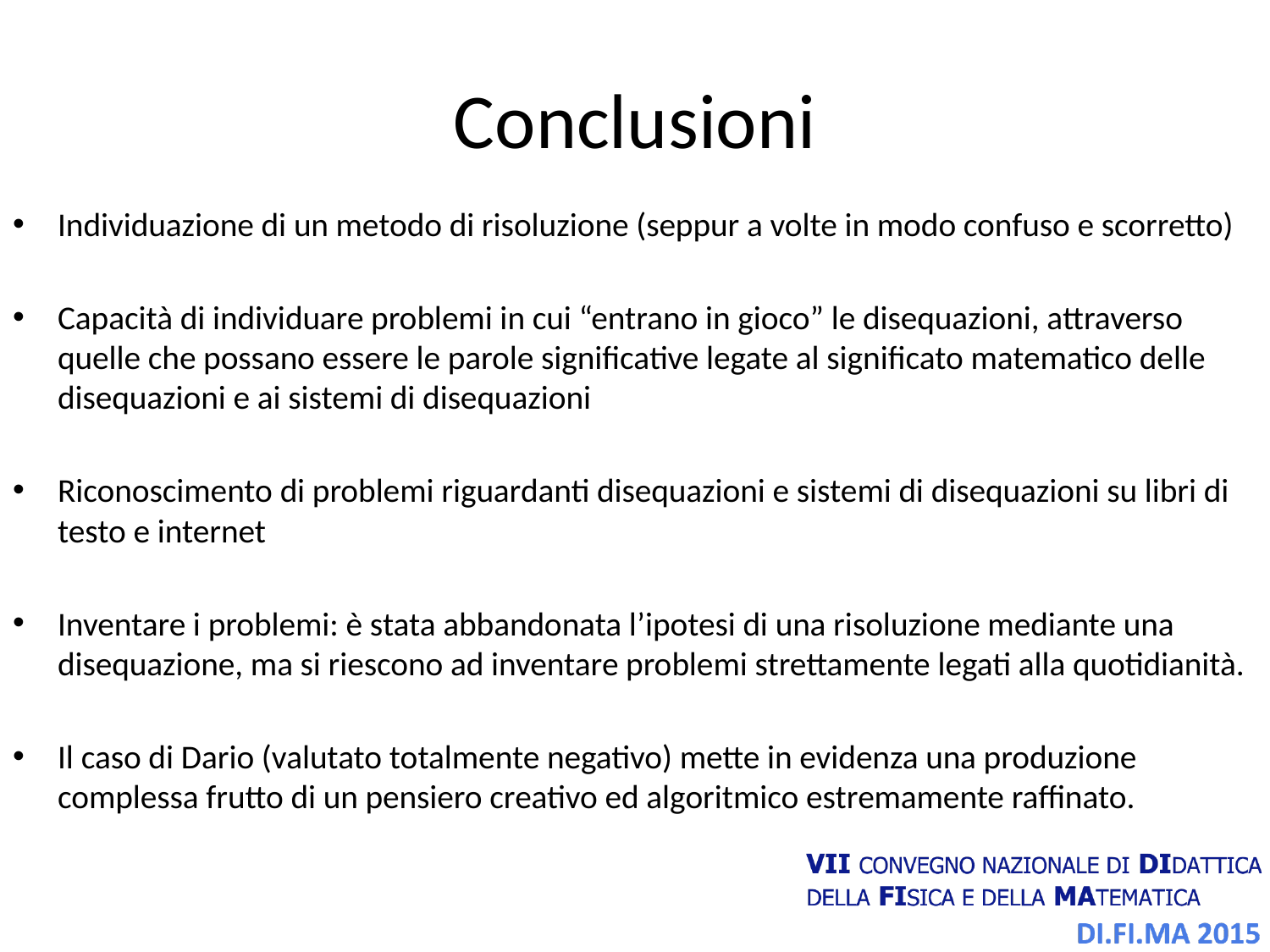

# Conclusioni
Individuazione di un metodo di risoluzione (seppur a volte in modo confuso e scorretto)

Capacità di individuare problemi in cui “entrano in gioco” le disequazioni, attraverso quelle che possano essere le parole significative legate al significato matematico delle disequazioni e ai sistemi di disequazioni

Riconoscimento di problemi riguardanti disequazioni e sistemi di disequazioni su libri di testo e internet

Inventare i problemi: è stata abbandonata l’ipotesi di una risoluzione mediante una disequazione, ma si riescono ad inventare problemi strettamente legati alla quotidianità.

Il caso di Dario (valutato totalmente negativo) mette in evidenza una produzione complessa frutto di un pensiero creativo ed algoritmico estremamente raffinato.